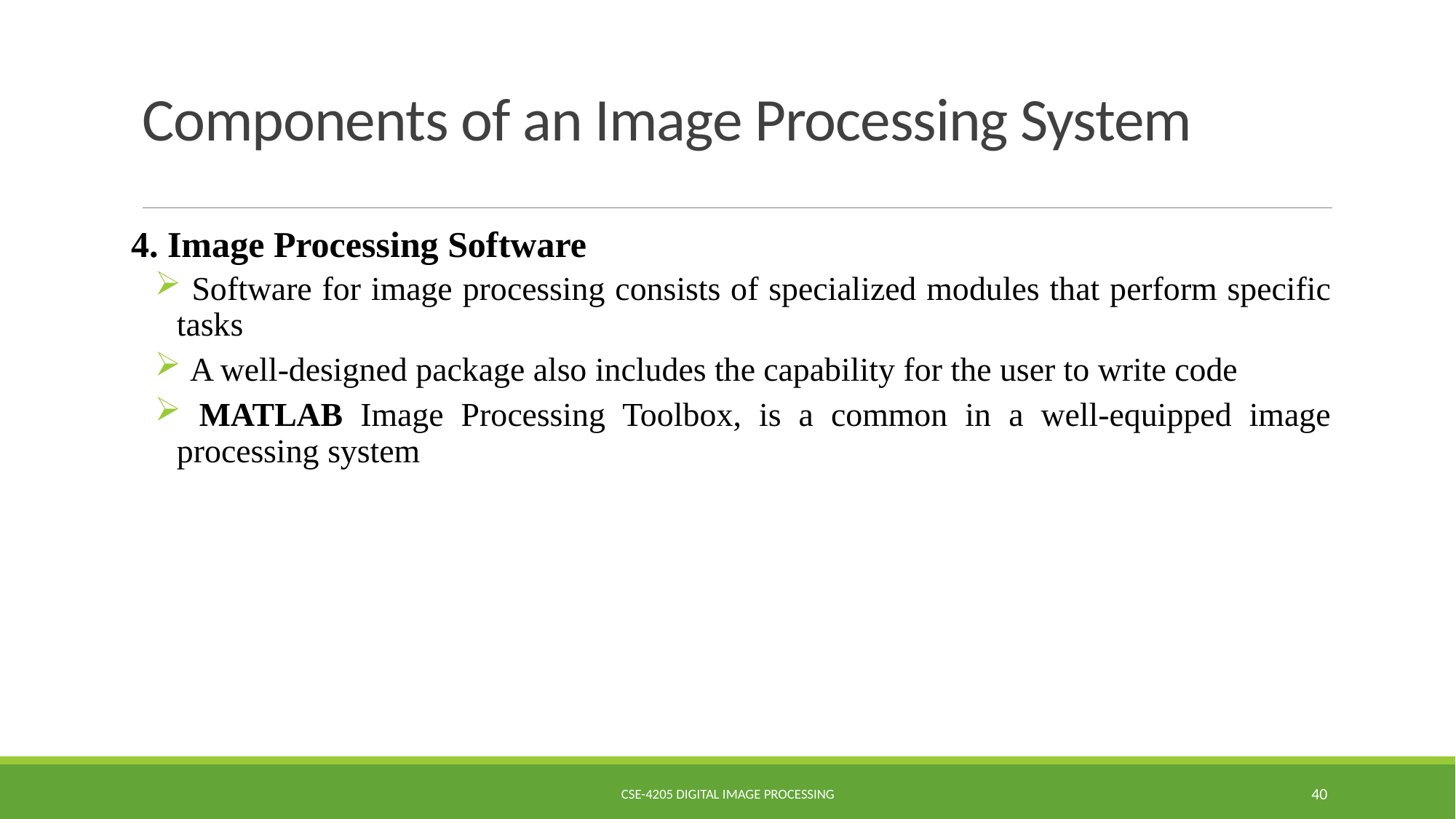

# Components of an Image Processing System
4. Image Processing Software
 Software for image processing consists of specialized modules that perform specific tasks
 A well-designed package also includes the capability for the user to write code
 MATLAB Image Processing Toolbox, is a common in a well-equipped image processing system

CSE-4205 Digital Image Processing
40